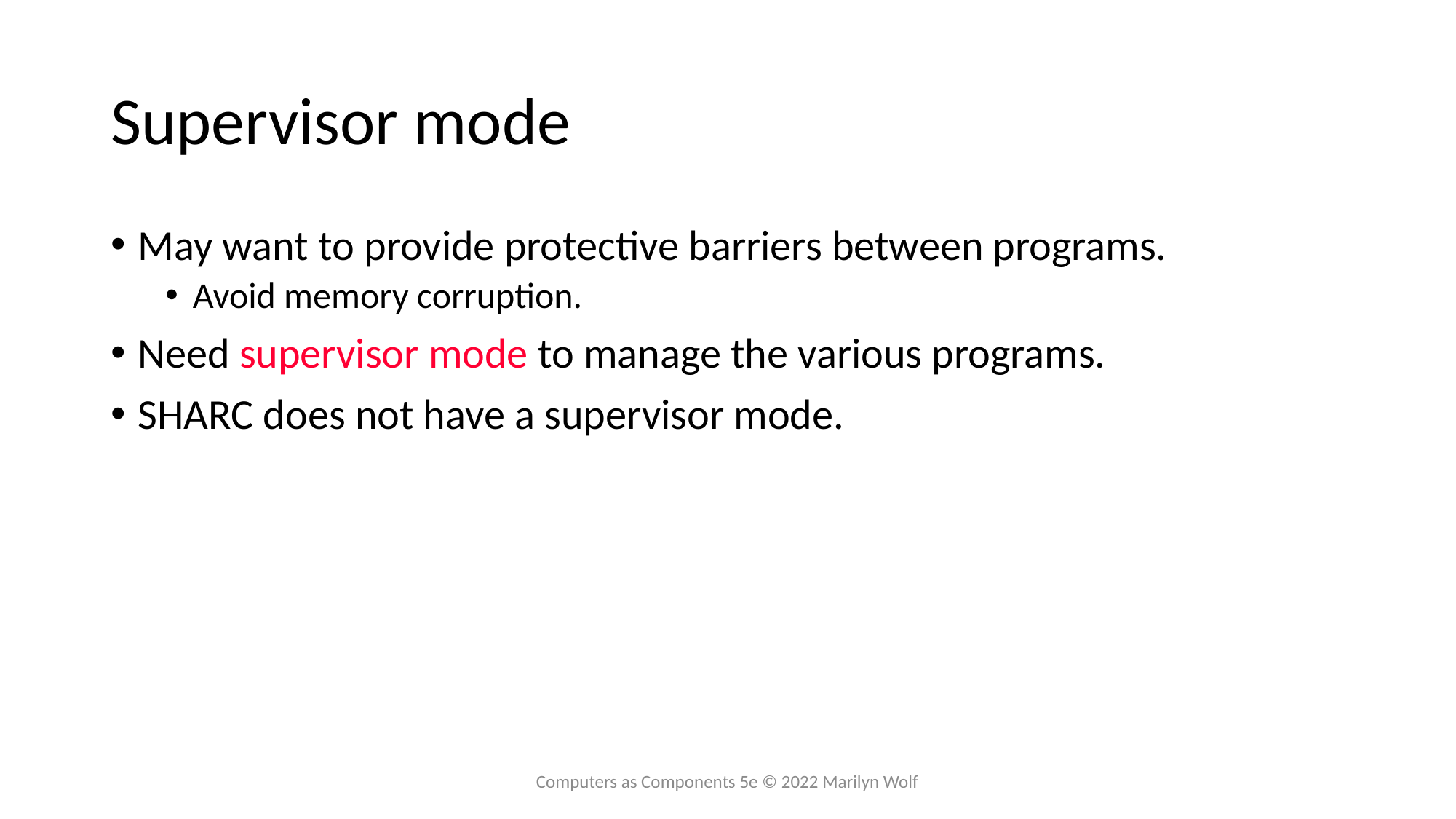

# Supervisor mode
May want to provide protective barriers between programs.
Avoid memory corruption.
Need supervisor mode to manage the various programs.
SHARC does not have a supervisor mode.
Computers as Components 5e © 2022 Marilyn Wolf